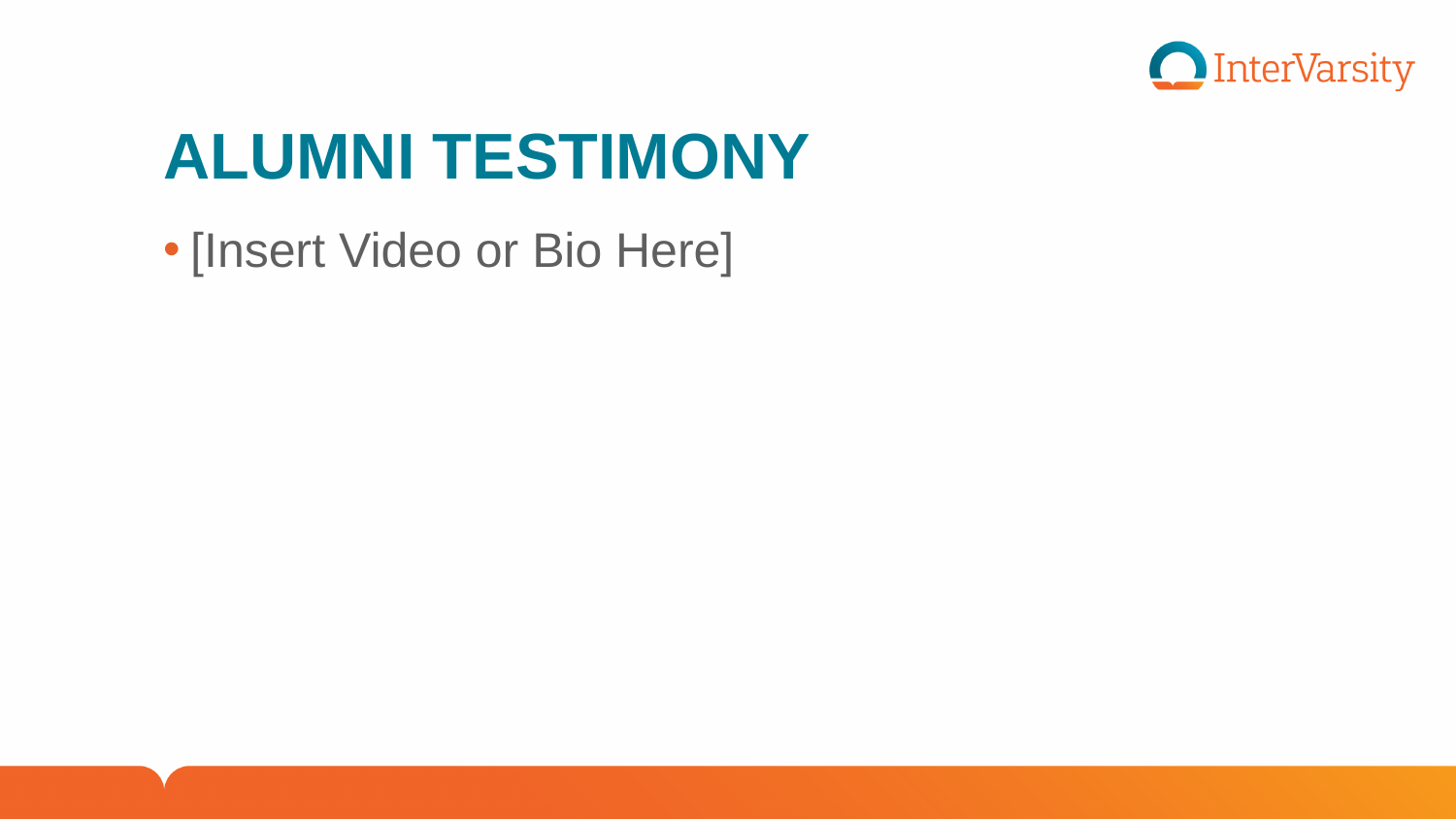

# ALUMNI TESTIMONY
[Insert Video or Bio Here]